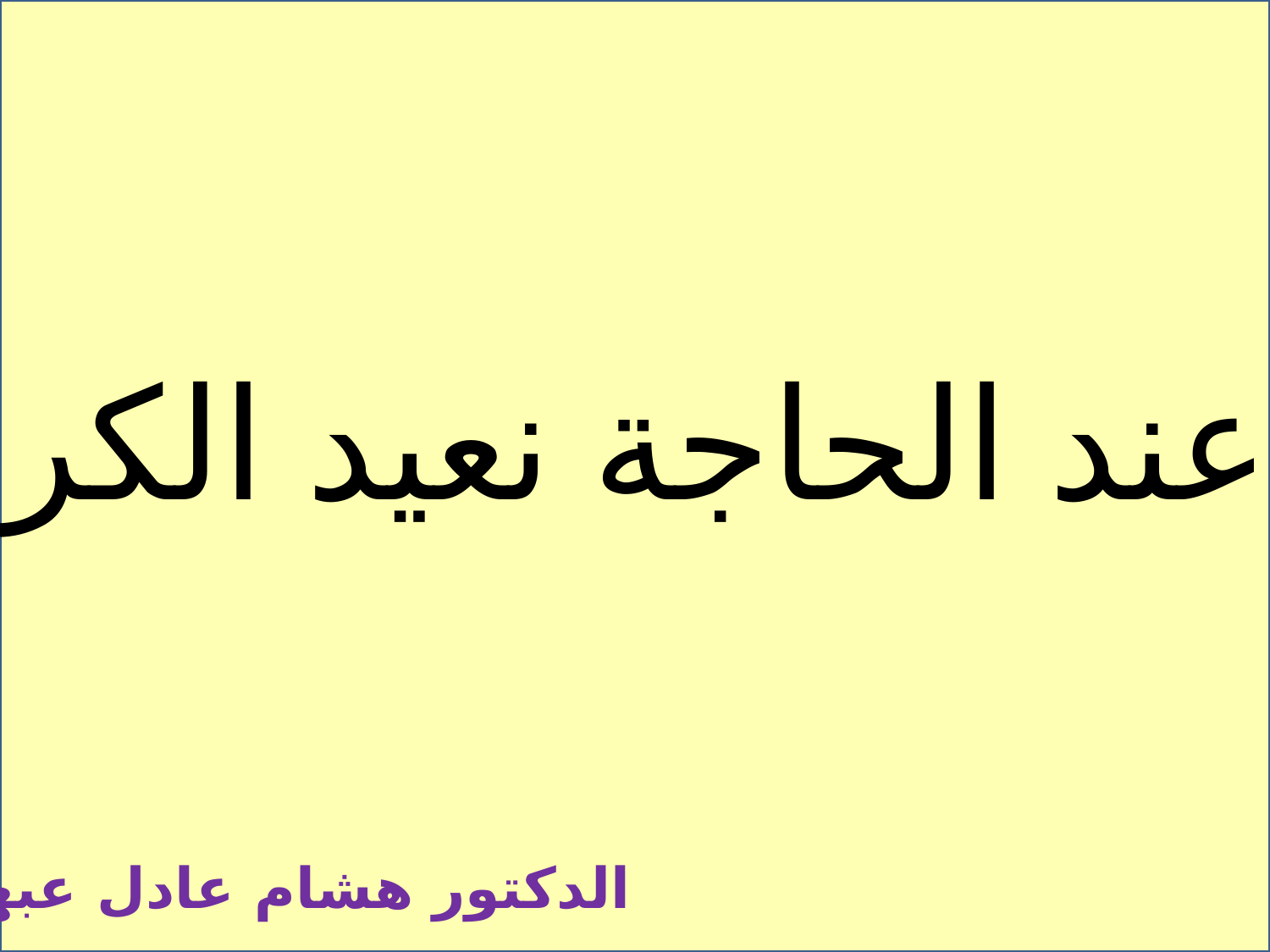

و عند الحاجة نعيد الكرة
الدكتور هشام عادل عبهري